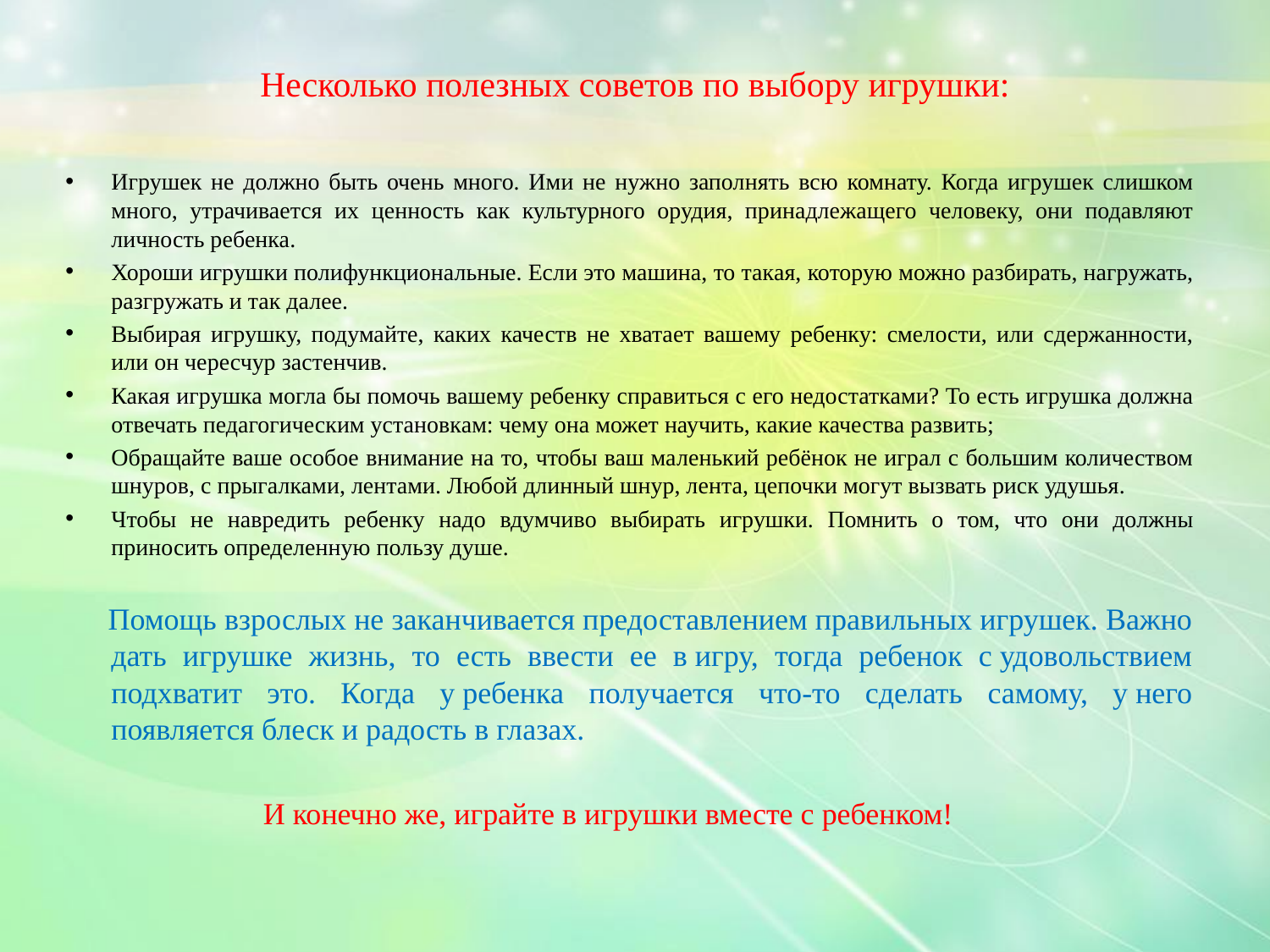

# Несколько полезных советов по выбору игрушки:

Игрушек не должно быть очень много. Ими не нужно заполнять всю комнату. Когда игрушек слишком много, утрачивается их ценность как культурного орудия, принадлежащего человеку, они подавляют личность ребенка.
Хороши игрушки полифункциональные. Если это машина, то такая, которую можно разбирать, нагружать, разгружать и так далее.
Выбирая игрушку, подумайте, каких качеств не хватает вашему ребенку: смелости, или сдержанности, или он чересчур застенчив.
Какая игрушка могла бы помочь вашему ребенку справиться с его недостатками? То есть игрушка должна отвечать педагогическим установкам: чему она может научить, какие качества развить;
Обращайте ваше особое внимание на то, чтобы ваш маленький ребёнок не играл с большим количеством шнуров, с прыгалками, лентами. Любой длинный шнур, лента, цепочки могут вызвать риск удушья.
Чтобы не навредить ребенку надо вдумчиво выбирать игрушки. Помнить о том, что они должны приносить определенную пользу душе.

       Помощь взрослых не заканчивается предоставлением правильных игрушек. Важно дать игрушке жизнь, то есть ввести ее в игру, тогда ребенок с удовольствием подхватит это. Когда у ребенка получается что-то сделать самому, у него появляется блеск и радость в глазах.

                          И конечно же, играйте в игрушки вместе с ребенком!